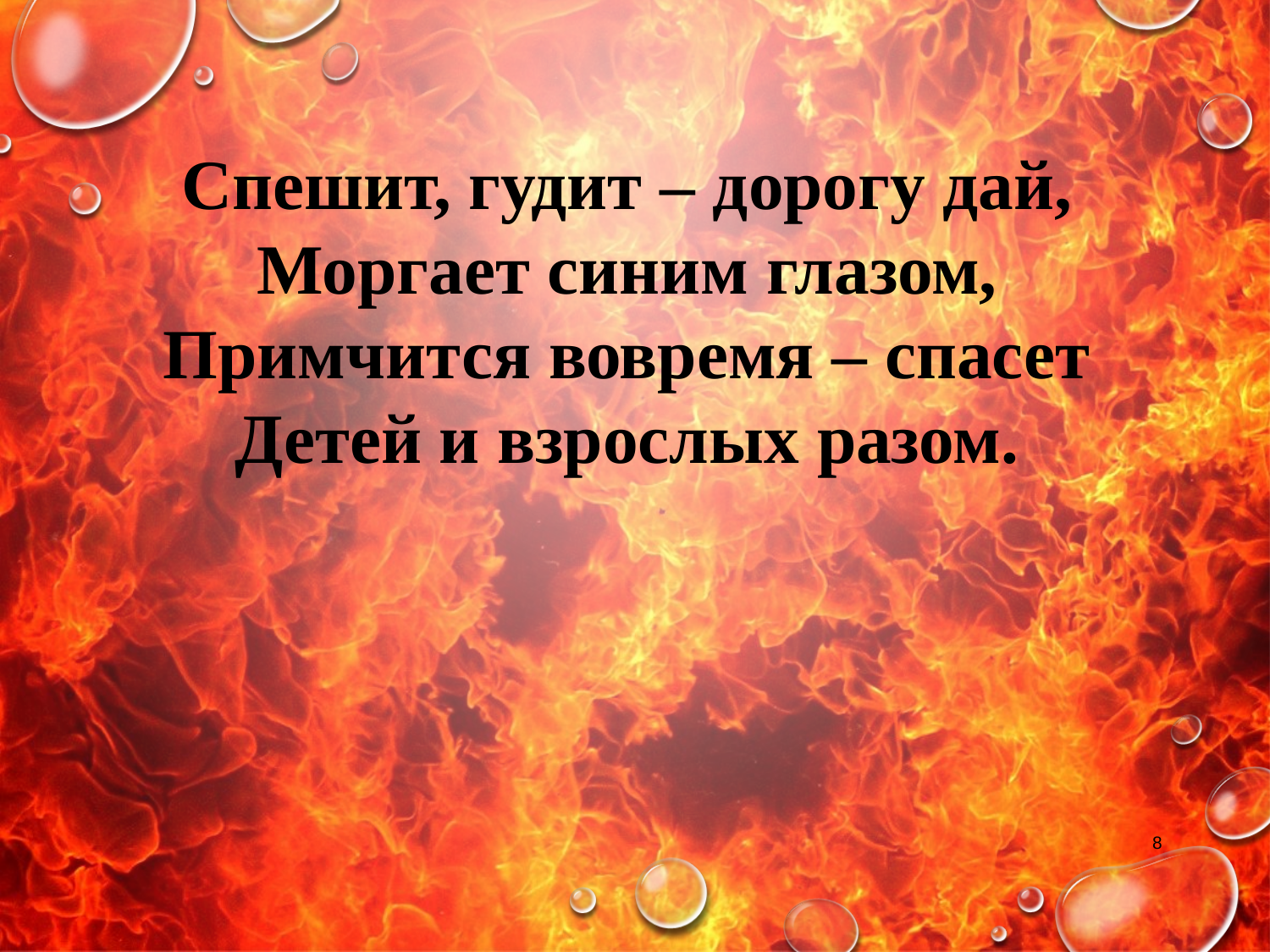

Спешит, гудит – дорогу дай,
Моргает синим глазом,
Примчится вовремя – спасет
Детей и взрослых разом.

8